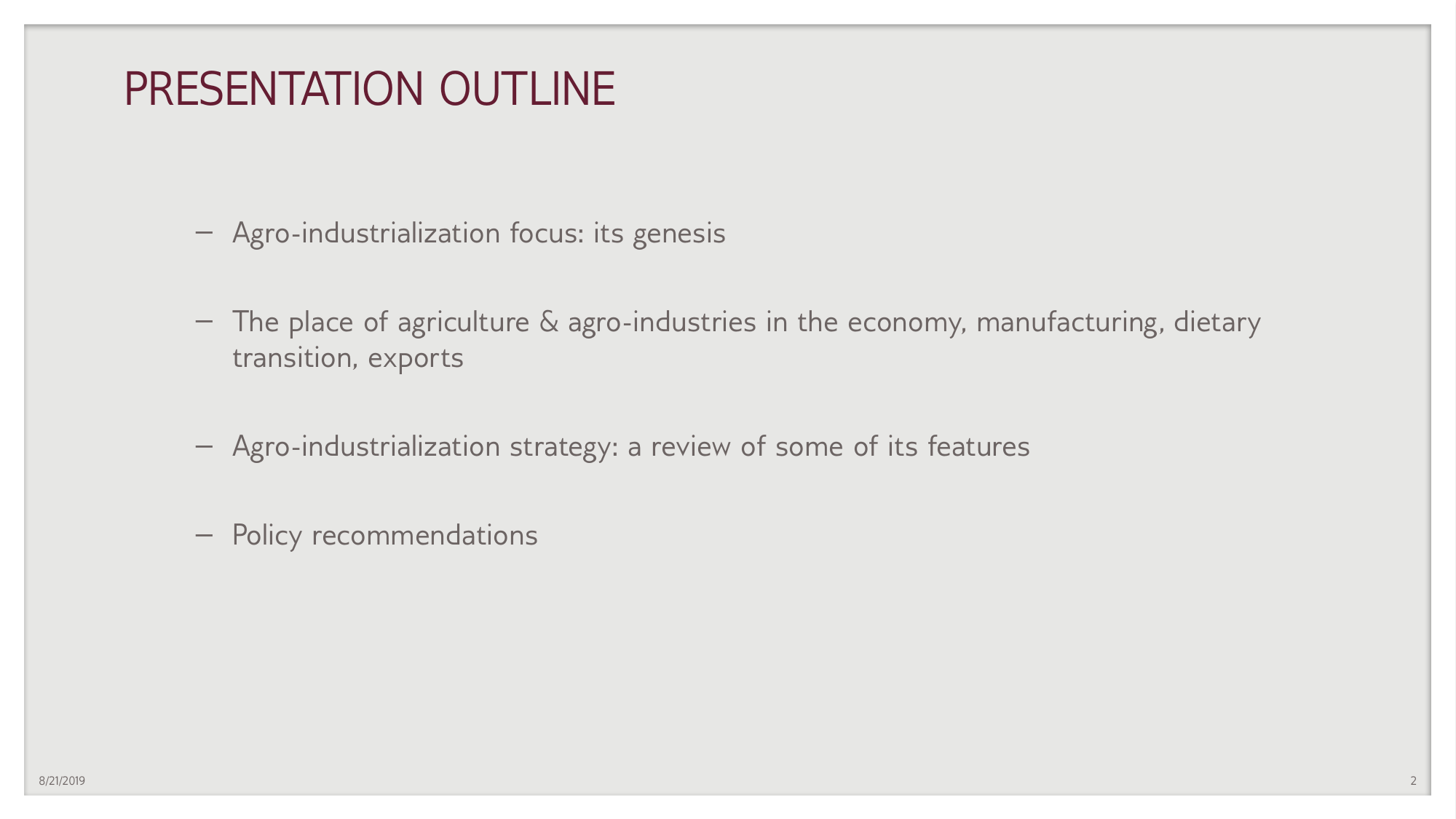

# PRESENTATION OUTLINE
Agro-industrialization focus: its genesis

The place of agriculture & agro-industries in the economy, manufacturing, dietary transition, exports

Agro-industrialization strategy: a review of some of its features

Policy recommendations
8/21/2019
2